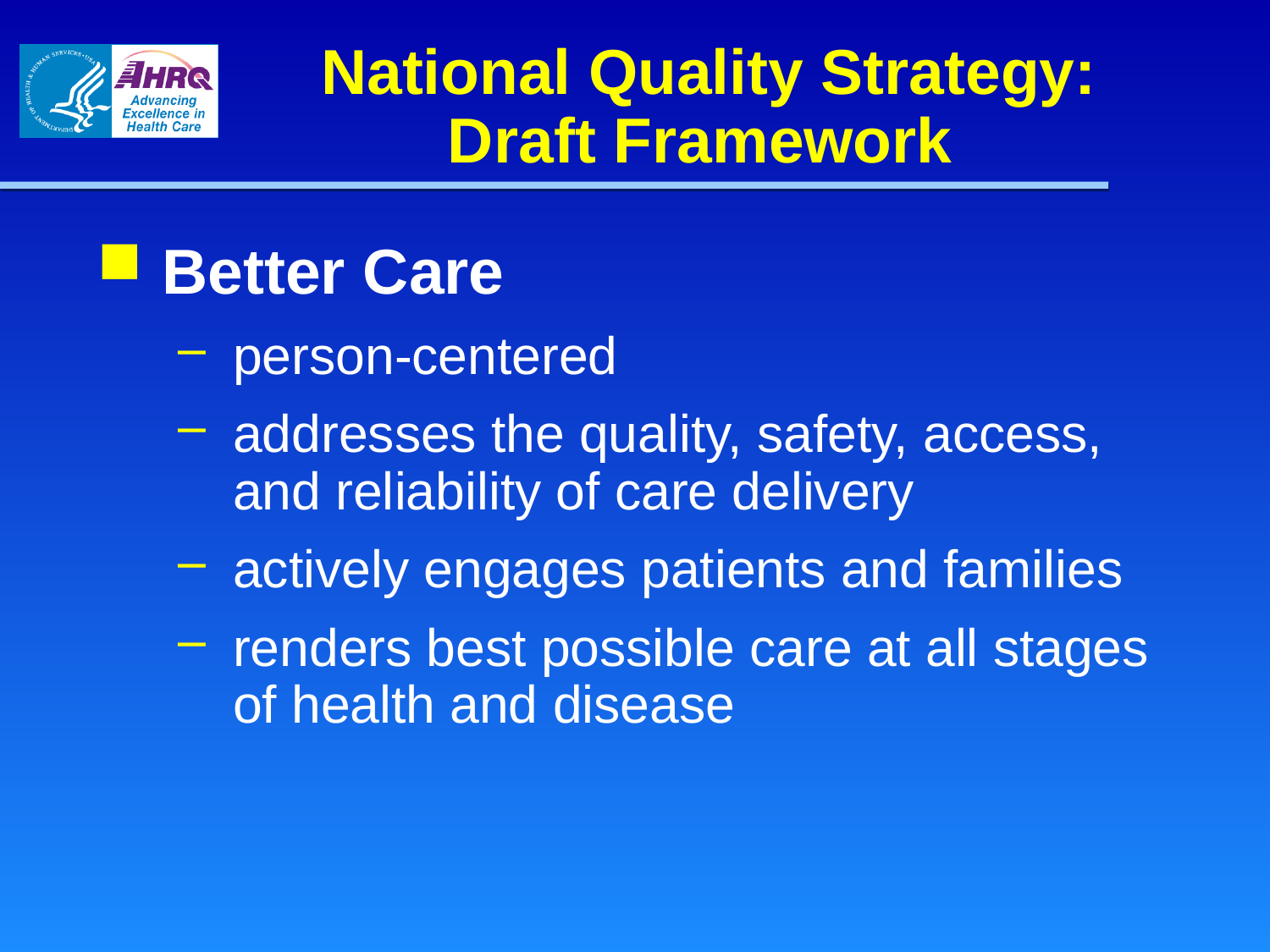

Better Care
person-centered
addresses the quality, safety, access, and reliability of care delivery
actively engages patients and families
renders best possible care at all stages of health and disease

National Quality Strategy:
Draft Framework